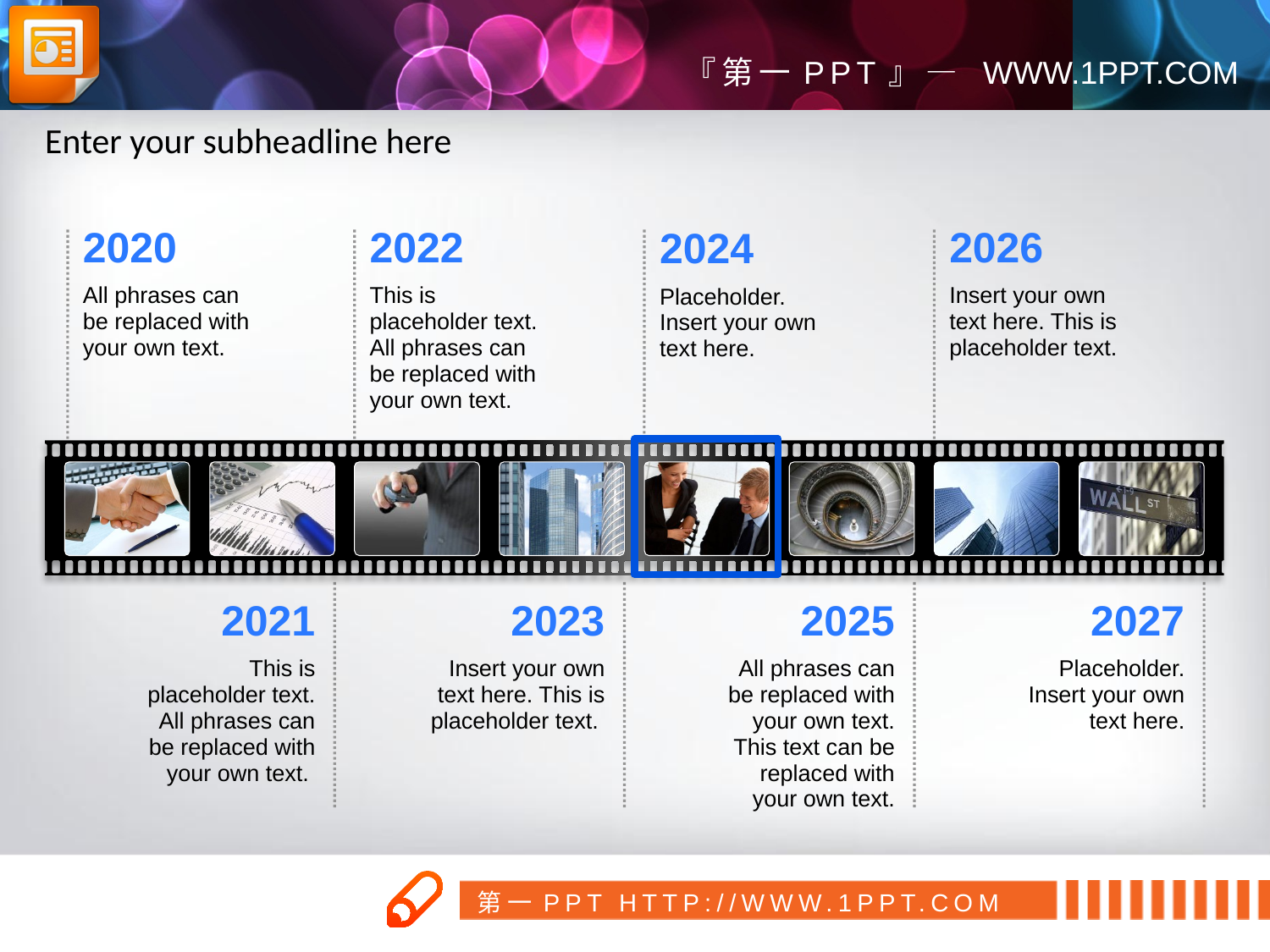

Enter your subheadline here
2020
All phrases can be replaced with your own text.

2022
This is placeholder text. All phrases can be replaced with your own text.

2026
Insert your own text here. This is placeholder text.

2024
Placeholder. Insert your own text here.

2021
This is placeholder text. All phrases can be replaced with your own text.

2023
Insert your own text here. This is placeholder text.

2025
All phrases can be replaced with your own text. This text can be replaced with your own text.

2027
Placeholder. Insert your own text here.